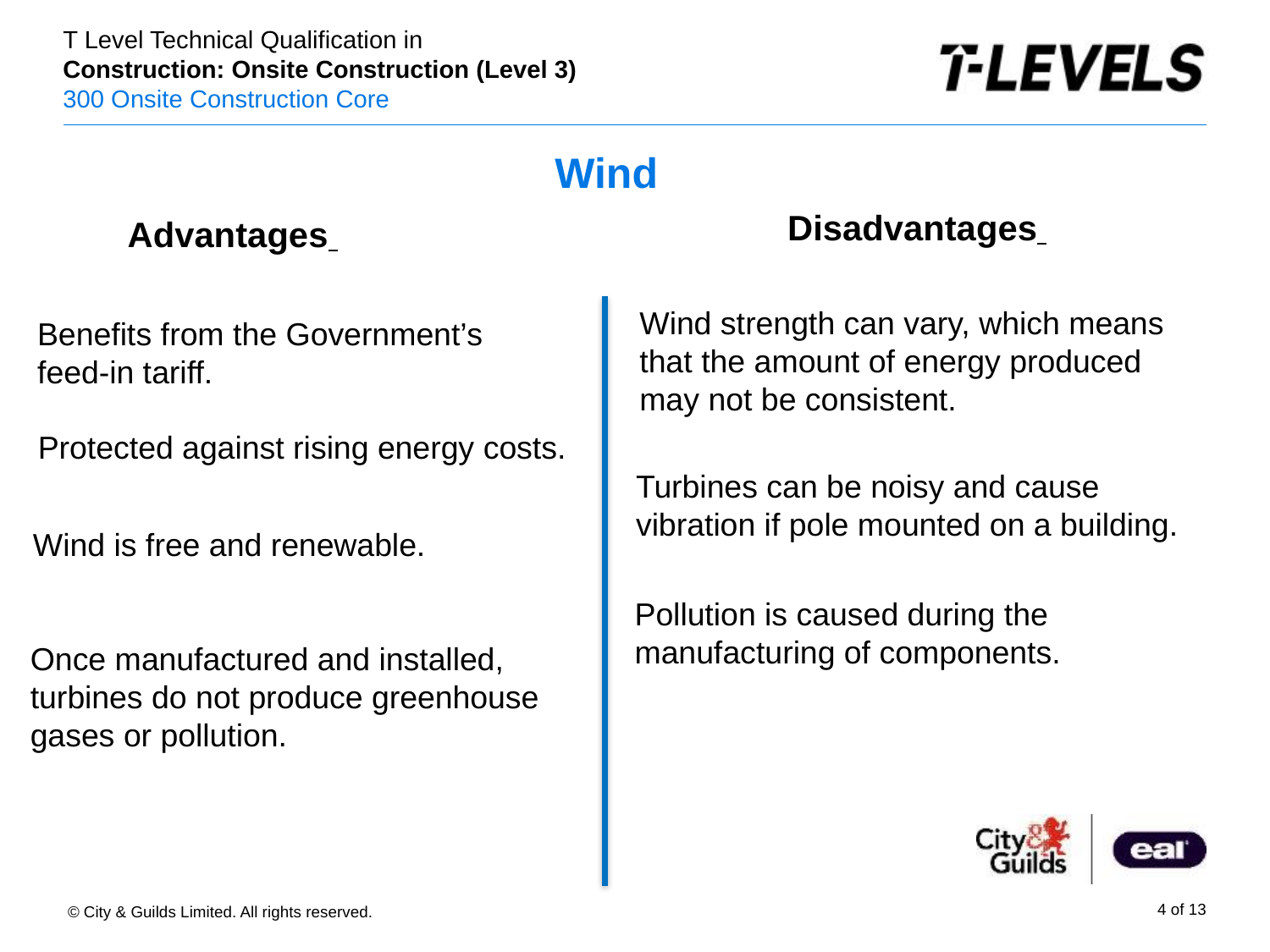

# Wind
Disadvantages
Advantages
Wind strength can vary, which means that the amount of energy produced may not be consistent.
Benefits from the Government’s feed-in tariff.
Protected against rising energy costs.
Turbines can be noisy and cause vibration if pole mounted on a building.
Wind is free and renewable.
Pollution is caused during the manufacturing of components.
Once manufactured and installed, turbines do not produce greenhouse gases or pollution.